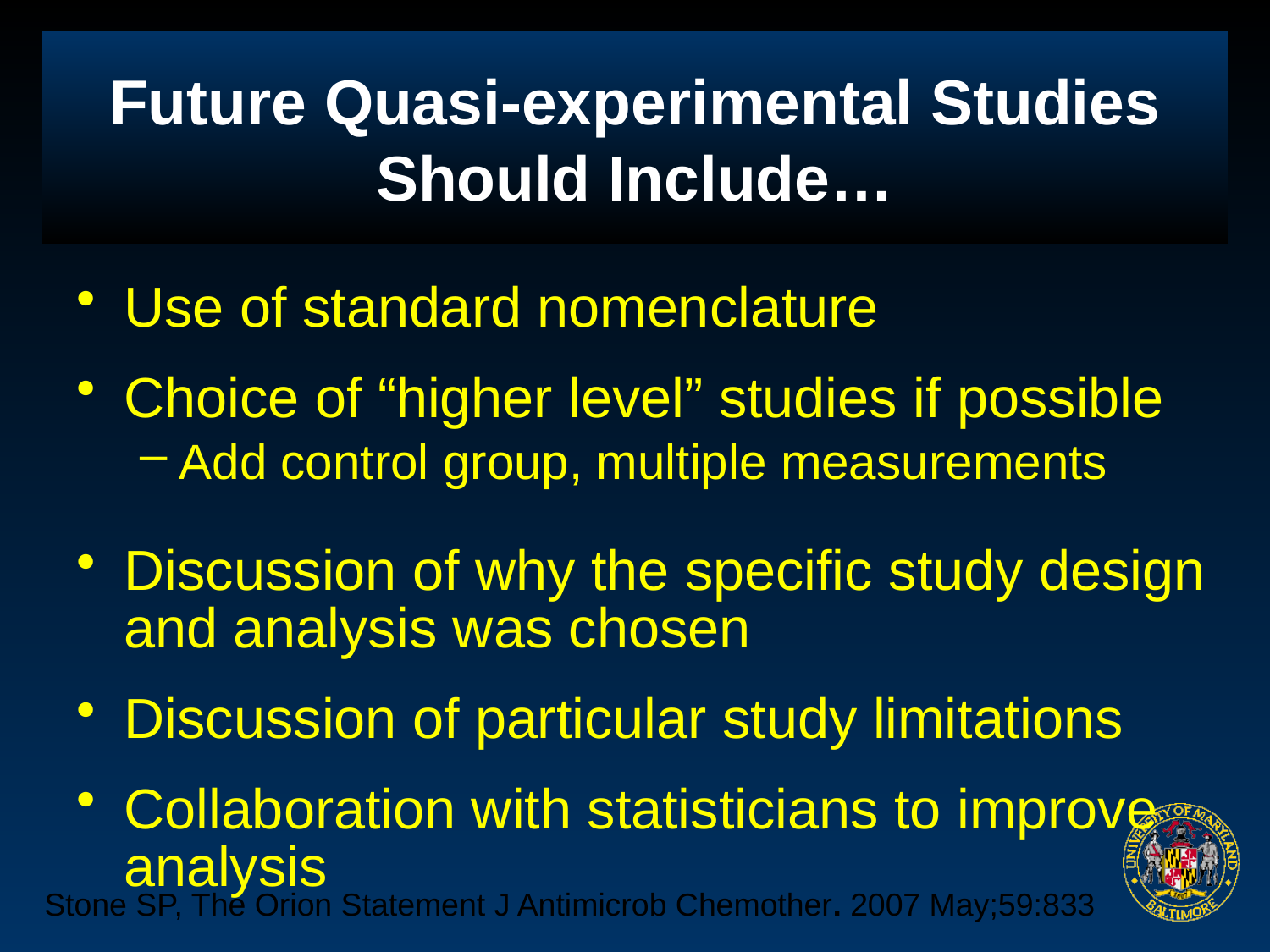

# Future Quasi-experimental Studies Should Include…
Use of standard nomenclature

Choice of “higher level” studies if possible
Add control group, multiple measurements

Discussion of why the specific study design and analysis was chosen

Discussion of particular study limitations

Collaboration with statisticians to improve analysis
Stone SP, The Orion Statement J Antimicrob Chemother. 2007 May;59:833